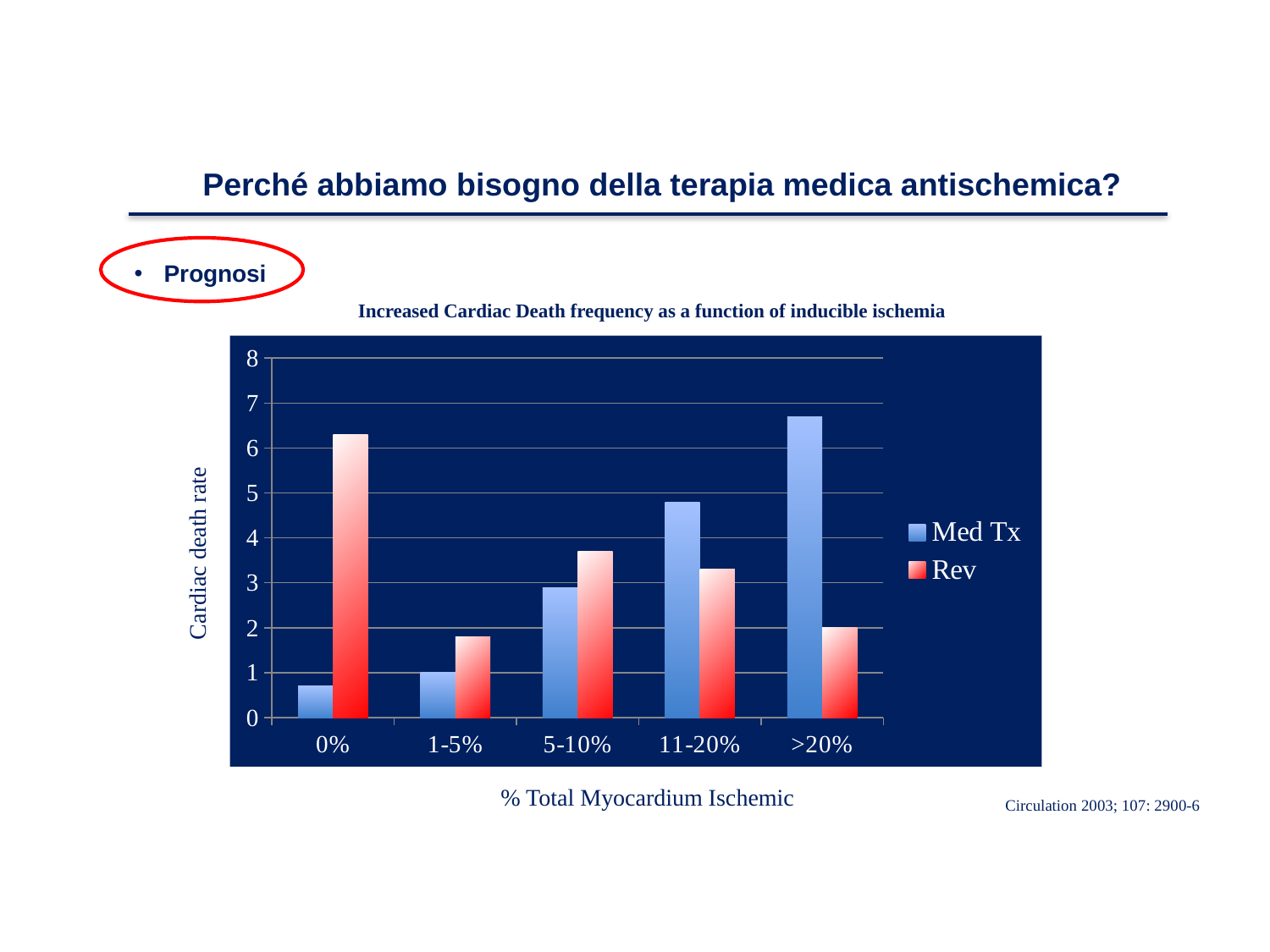

Perché abbiamo bisogno della terapia medica antischemica?

Prognosi
# Increased Cardiac Death frequency as a function of inducible ischemia

### Chart

| Category | Med Tx | Rev |
|---|---|---|
| 0% | 0.7 | 6.3 |
| 1-5% | 1.0 | 1.8 |
| 5-10% | 2.9 | 3.7 |
| 11-20% | 4.8 | 3.3 |
| >20% | 6.7 | 2.0 |
Cardiac death rate
% Total Myocardium Ischemic
Circulation 2003; 107: 2900-6